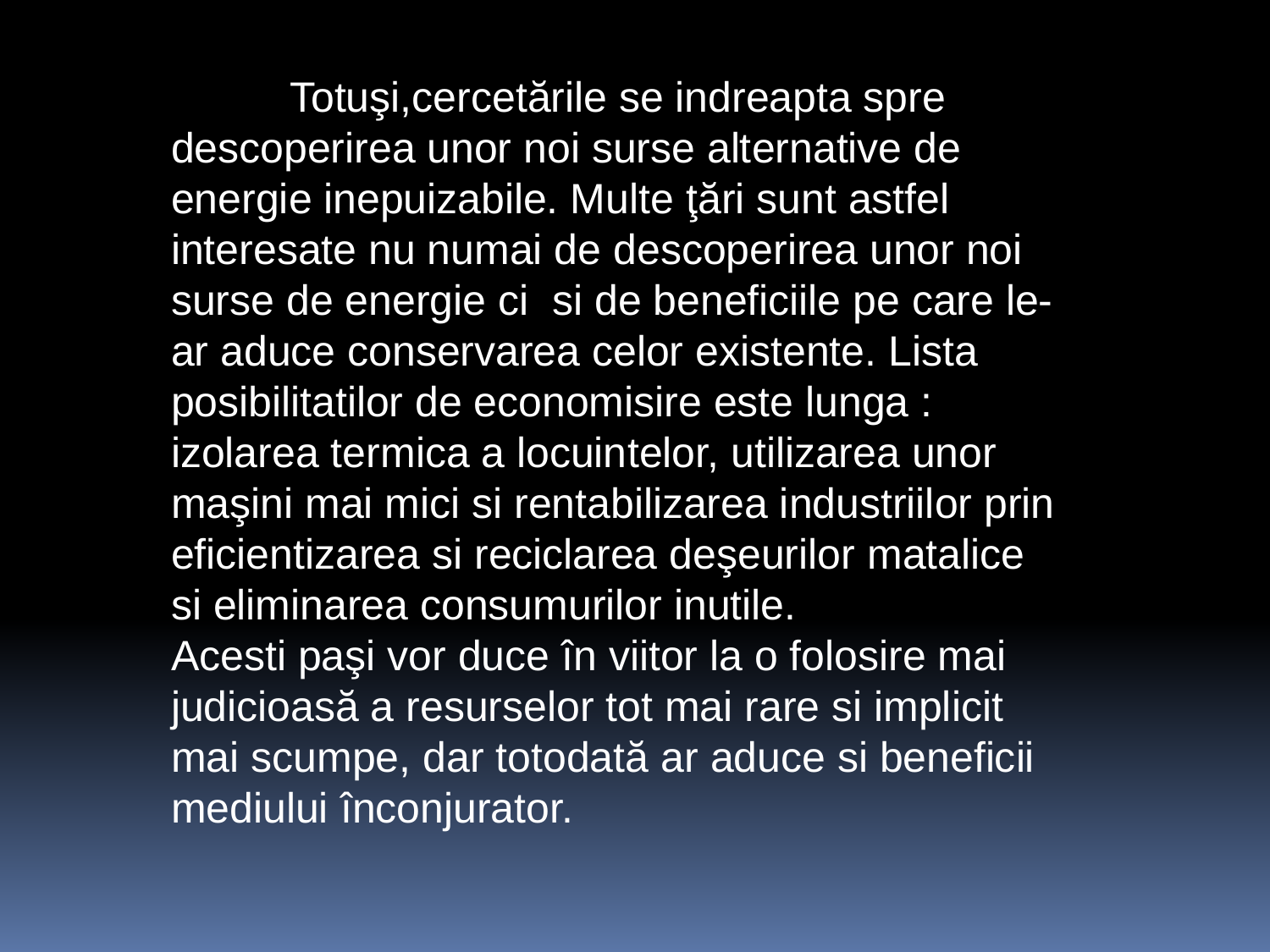

Totuşi,cercetările se indreapta spre descoperirea unor noi surse alternative de energie inepuizabile. Multe ţări sunt astfel interesate nu numai de descoperirea unor noi surse de energie ci  si de beneficiile pe care le-ar aduce conservarea celor existente. Lista posibilitatilor de economisire este lunga : izolarea termica a locuintelor, utilizarea unor maşini mai mici si rentabilizarea industriilor prin eficientizarea si reciclarea deşeurilor matalice si eliminarea consumurilor inutile.
Acesti paşi vor duce în viitor la o folosire mai judicioasă a resurselor tot mai rare si implicit mai scumpe, dar totodată ar aduce si beneficii mediului înconjurator.